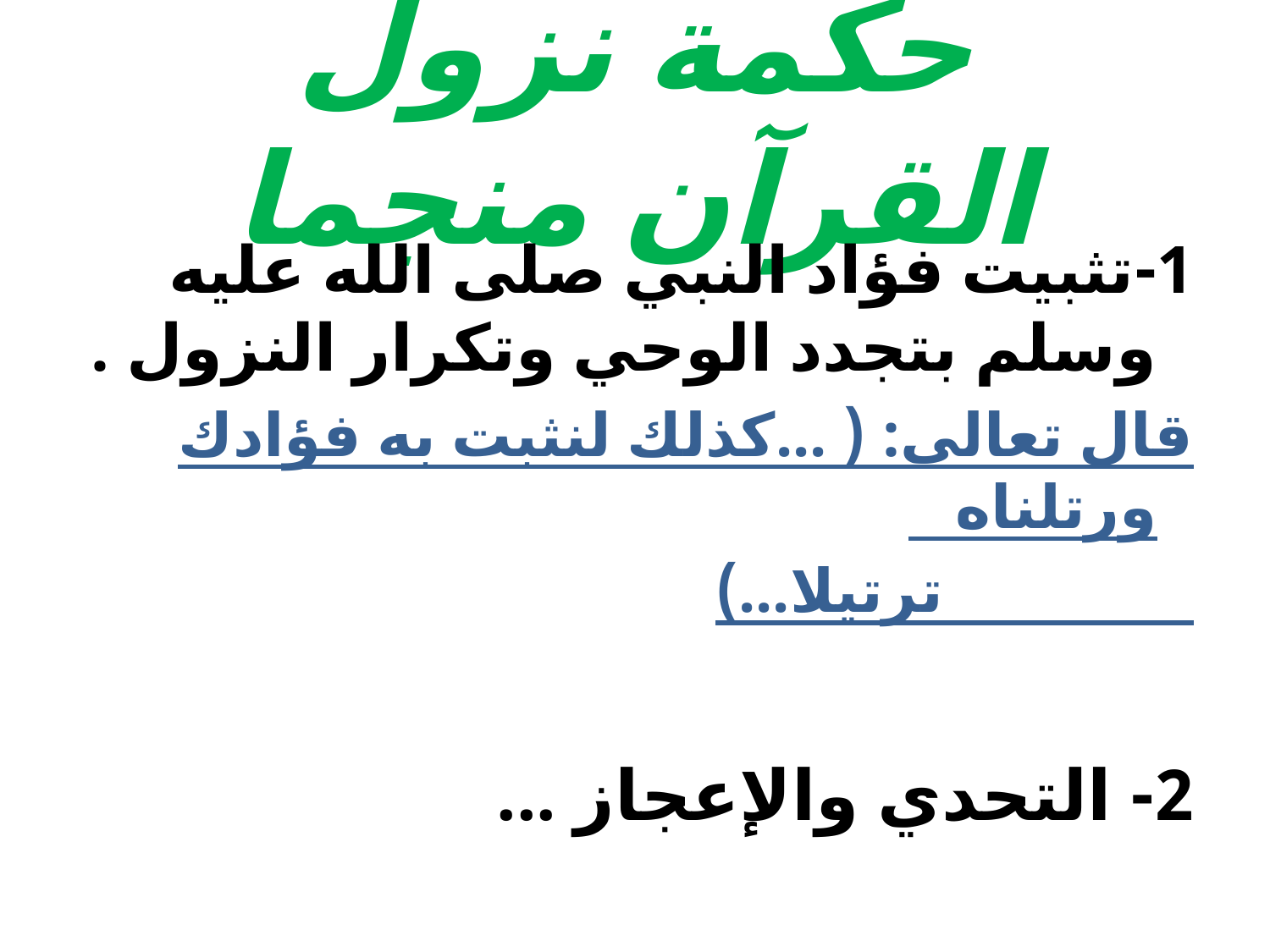

# حكمة نزول القرآن منجما
1-تثبيت فؤاد النبي صلى الله عليه وسلم بتجدد الوحي وتكرار النزول .
قال تعالى: ( ...كذلك لنثبت به فؤادك ورتلناه
                ترتيلا...)

2- التحدي والإعجاز ...